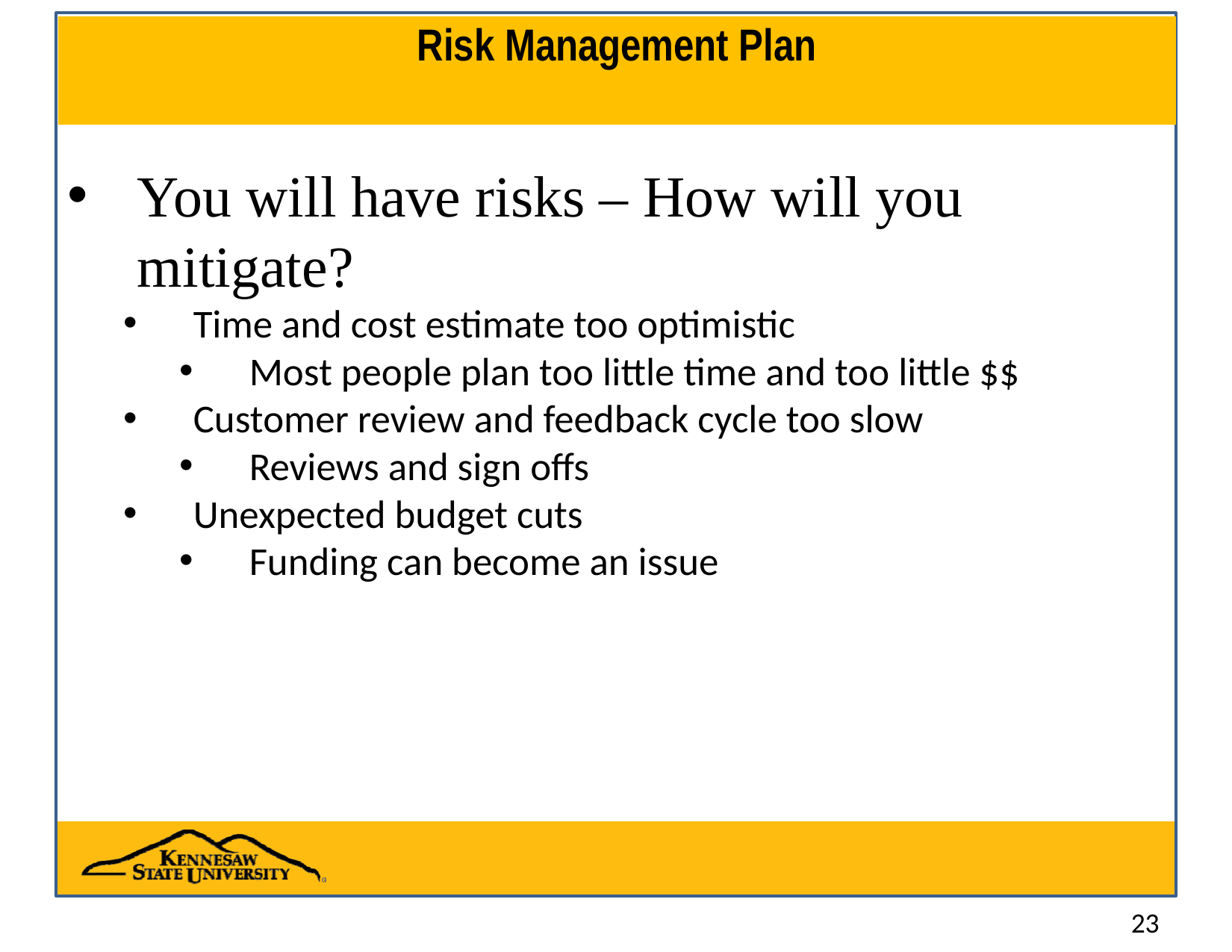

# Risk Management Plan
You will have risks – How will you mitigate?
Time and cost estimate too optimistic
Most people plan too little time and too little $$
Customer review and feedback cycle too slow
Reviews and sign offs
Unexpected budget cuts
Funding can become an issue